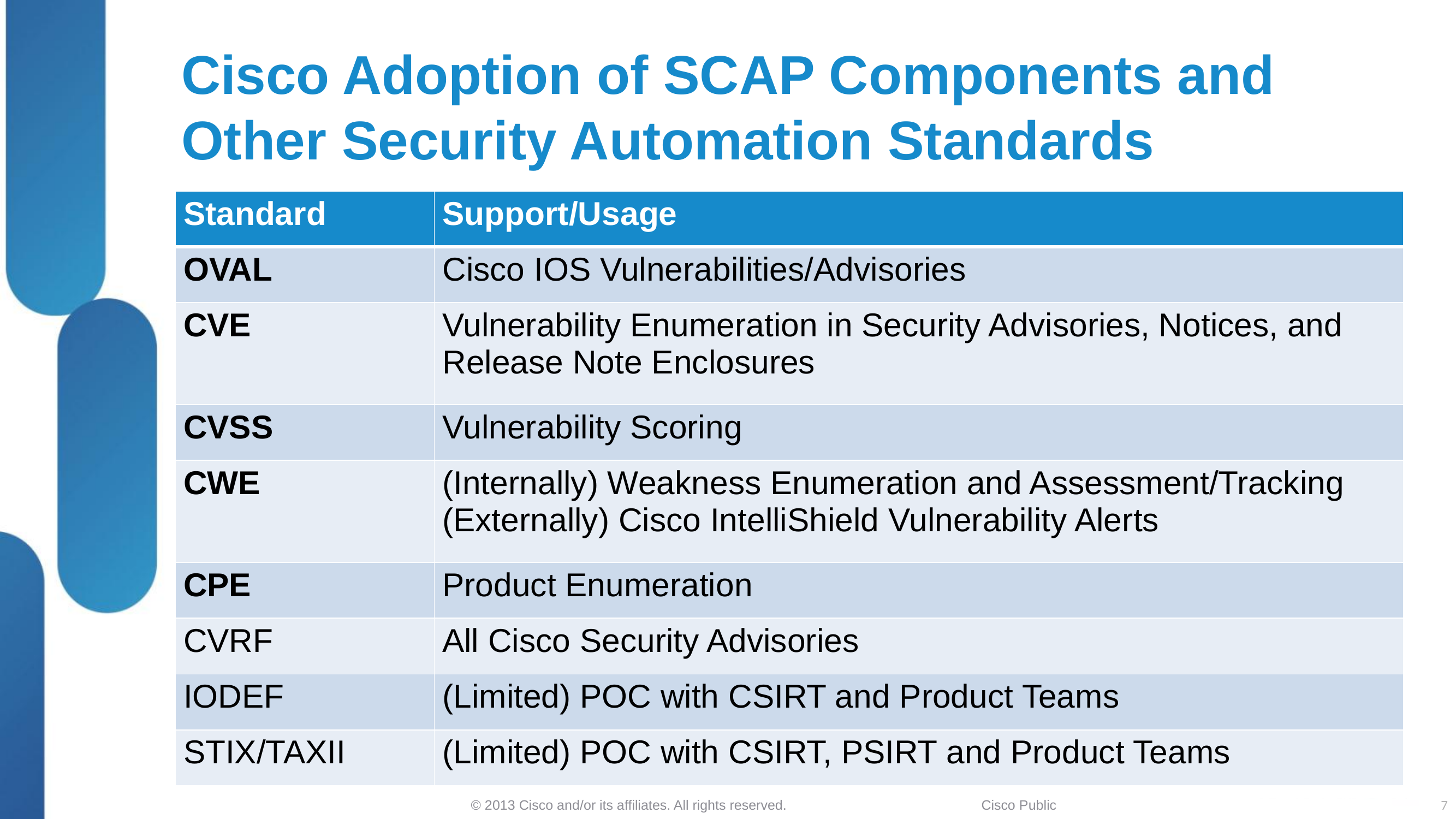

# Cisco Adoption of SCAP Components and Other Security Automation Standards
| Standard | Support/Usage |
| --- | --- |
| OVAL | Cisco IOS Vulnerabilities/Advisories |
| CVE | Vulnerability Enumeration in Security Advisories, Notices, and Release Note Enclosures |
| CVSS | Vulnerability Scoring |
| CWE | (Internally) Weakness Enumeration and Assessment/Tracking (Externally) Cisco IntelliShield Vulnerability Alerts |
| CPE | Product Enumeration |
| CVRF | All Cisco Security Advisories |
| IODEF | (Limited) POC with CSIRT and Product Teams |
| STIX/TAXII | (Limited) POC with CSIRT, PSIRT and Product Teams |
7